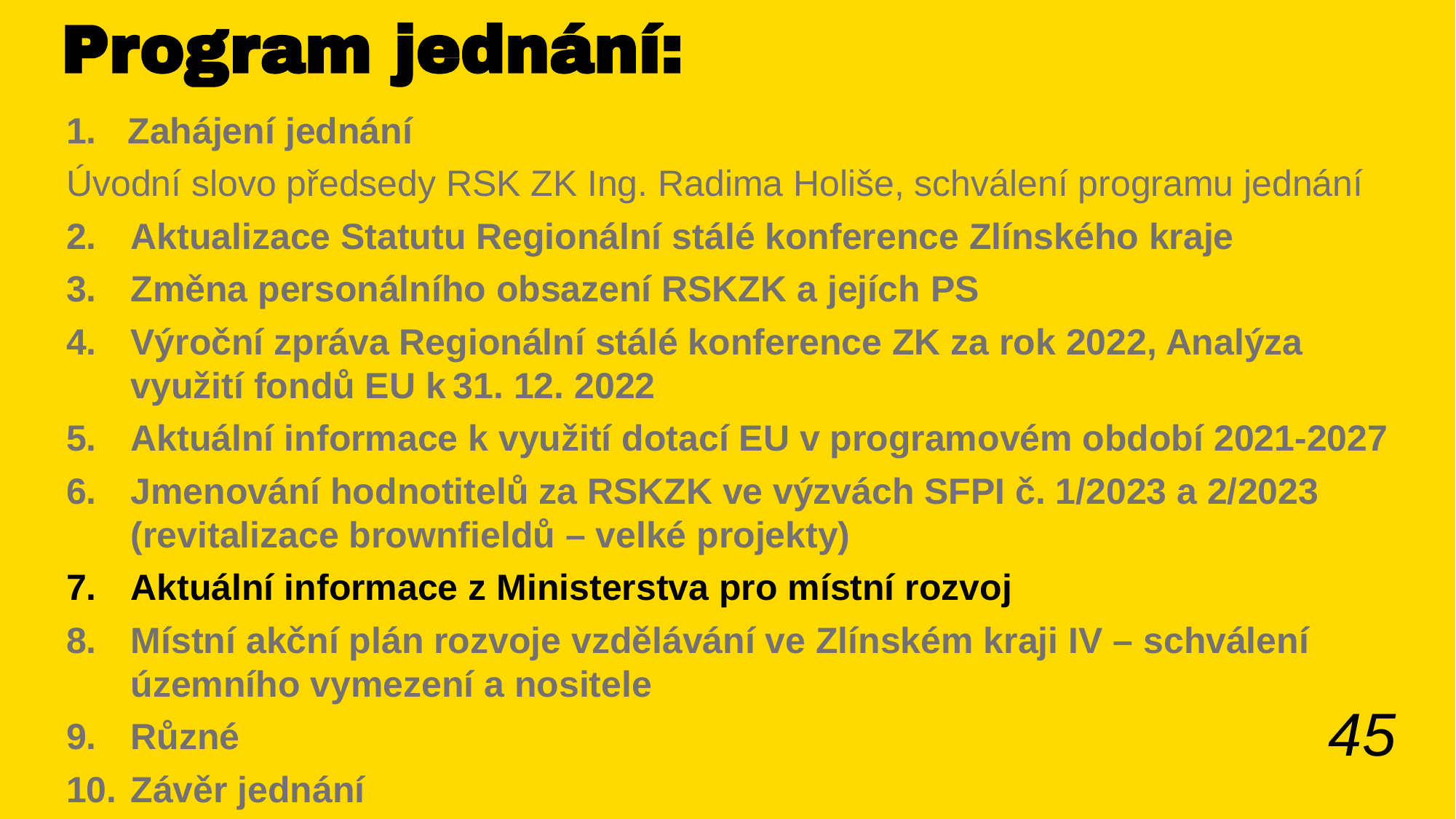

# Program jednání:

Zahájení jednání
Úvodní slovo předsedy RSK ZK Ing. Radima Holiše, schválení programu jednání
Aktualizace Statutu Regionální stálé konference Zlínského kraje
Změna personálního obsazení RSKZK a jejích PS
Výroční zpráva Regionální stálé konference ZK za rok 2022, Analýza využití fondů EU k 31. 12. 2022
Aktuální informace k využití dotací EU v programovém období 2021-2027
Jmenování hodnotitelů za RSKZK ve výzvách SFPI č. 1/2023 a 2/2023 (revitalizace brownfieldů – velké projekty)
Aktuální informace z Ministerstva pro místní rozvoj
Místní akční plán rozvoje vzdělávání ve Zlínském kraji IV – schválení územního vymezení a nositele
Různé
Závěr jednání

45